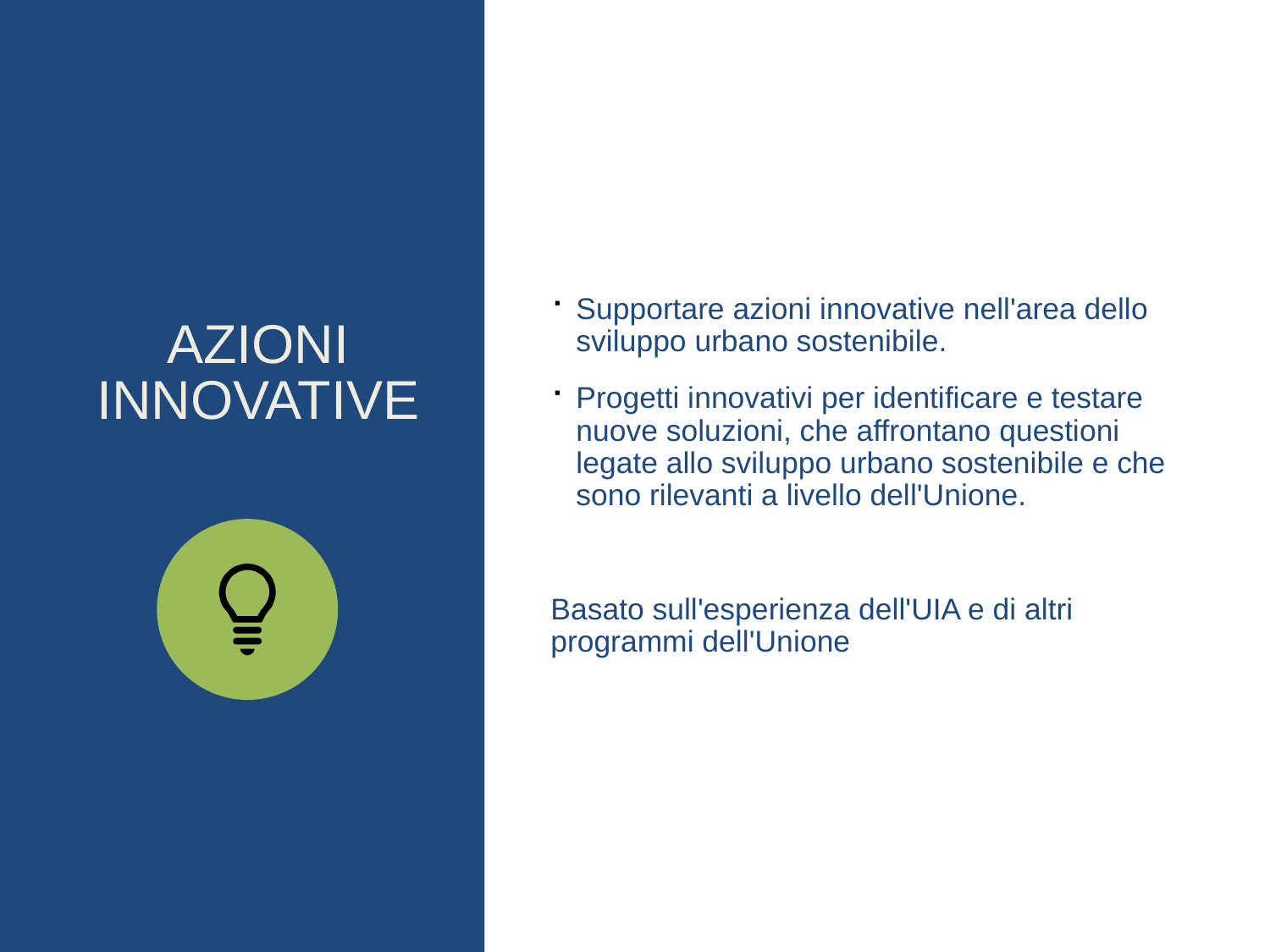

# azioni innovative
Supportare azioni innovative nell'area dello sviluppo urbano sostenibile.
Progetti innovativi per identificare e testare nuove soluzioni, che affrontano questioni legate allo sviluppo urbano sostenibile e che sono rilevanti a livello dell'Unione.

Basato sull'esperienza dell'UIA e di altri programmi dell'Unione